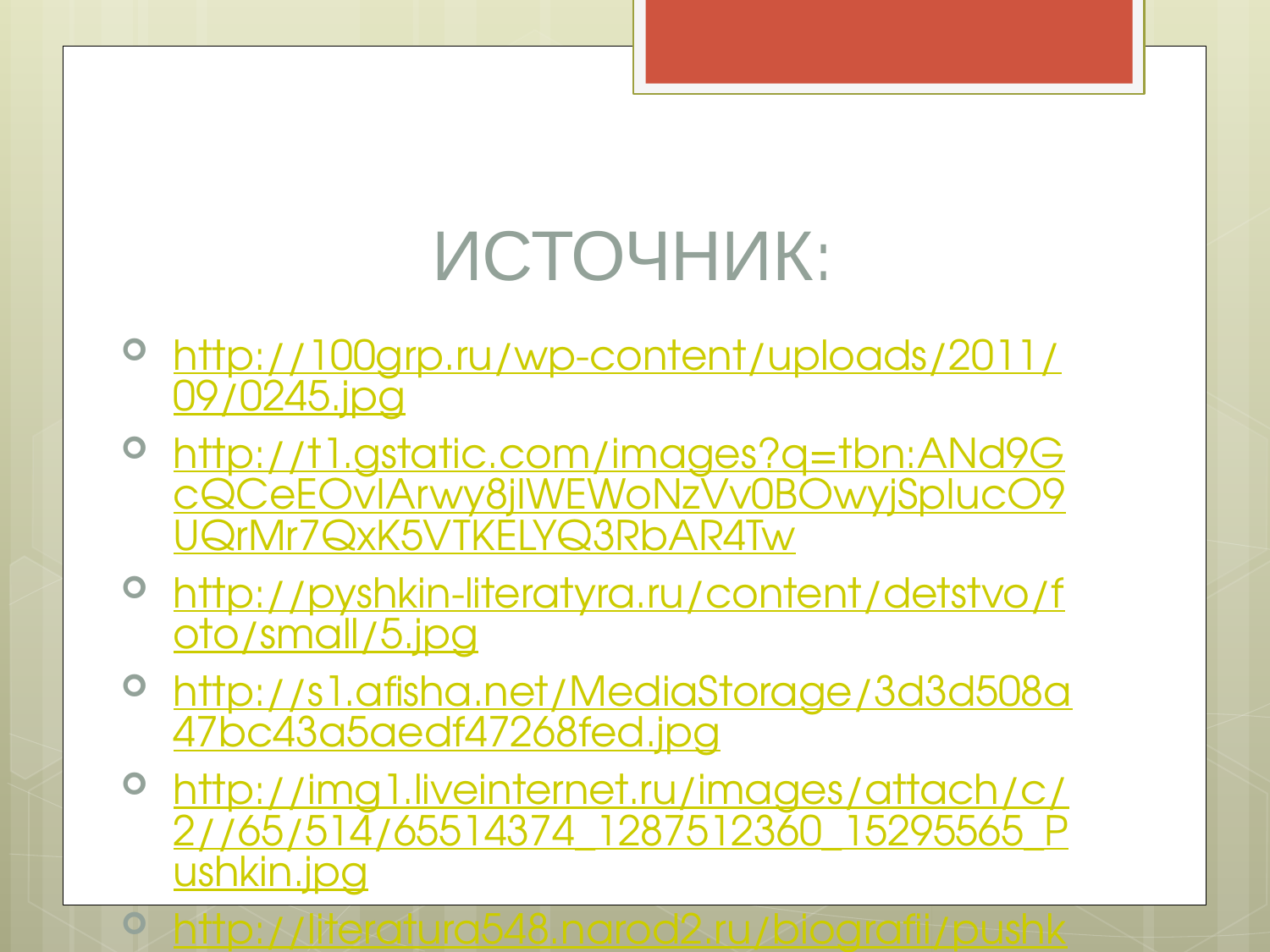

# ИСТОЧНИК:
http://100grp.ru/wp-content/uploads/2011/09/0245.jpg
http://t1.gstatic.com/images?q=tbn:ANd9GcQCeEOvIArwy8jIWEWoNzVv0BOwyjSpIucO9UQrMr7QxK5VTKELYQ3RbAR4Tw
http://pyshkin-literatyra.ru/content/detstvo/foto/small/5.jpg
http://s1.afisha.net/MediaStorage/3d3d508a47bc43a5aedf47268fed.jpg
http://img1.liveinternet.ru/images/attach/c/2//65/514/65514374_1287512360_15295565_Pushkin.jpg
http://literatura548.narod2.ru/biografii/pushkin/pushkin.jpg
http://alkruglov.narod.ru/pushkin-.jpg
http://www.world-art.ru/img/people/converted_images/optimize_main/20473.jpg
http://hermetic.com/sabazius/goethe.jpg